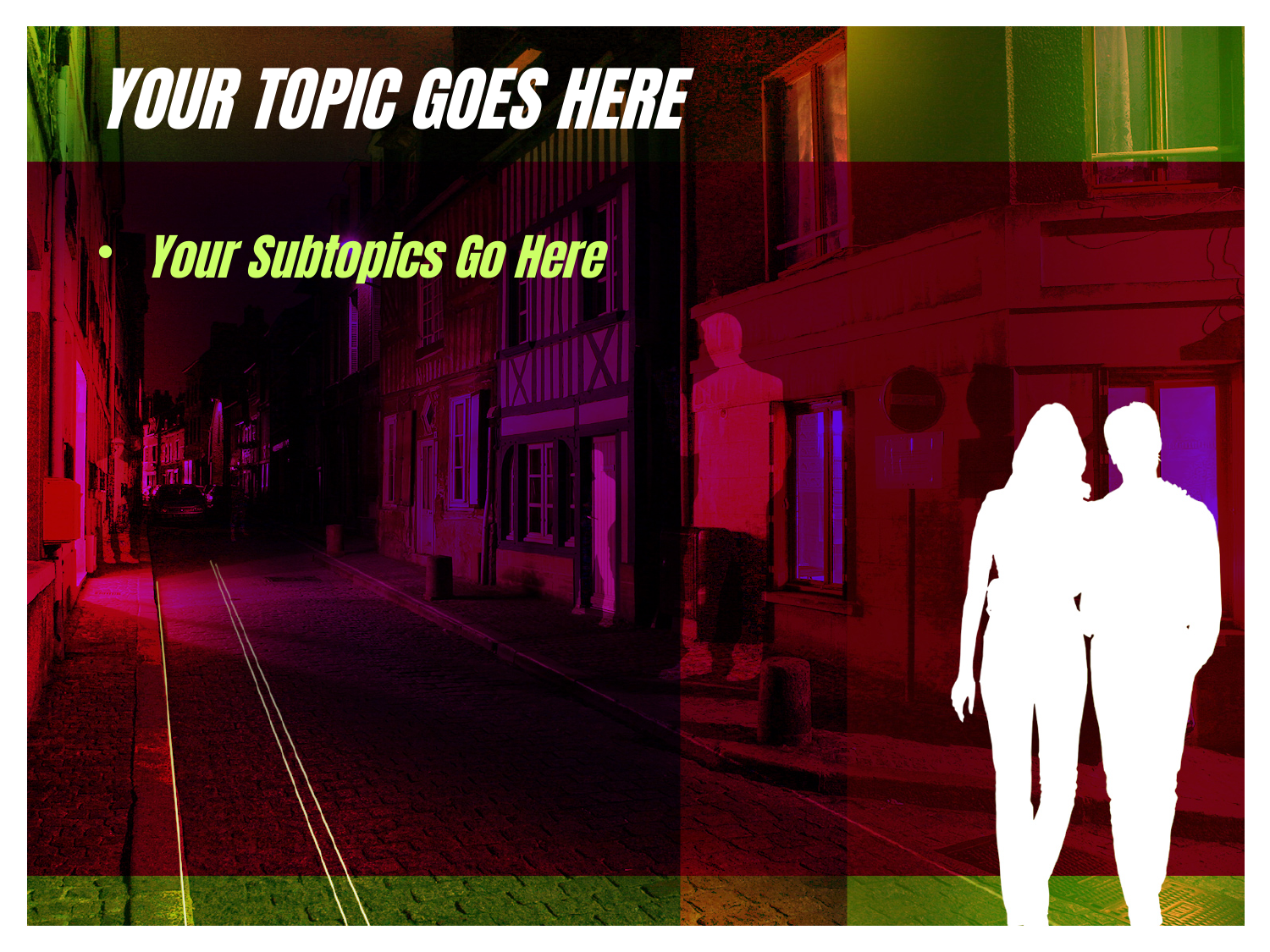

# YOUR TOPIC GOES HERE
Your Subtopics Go Here